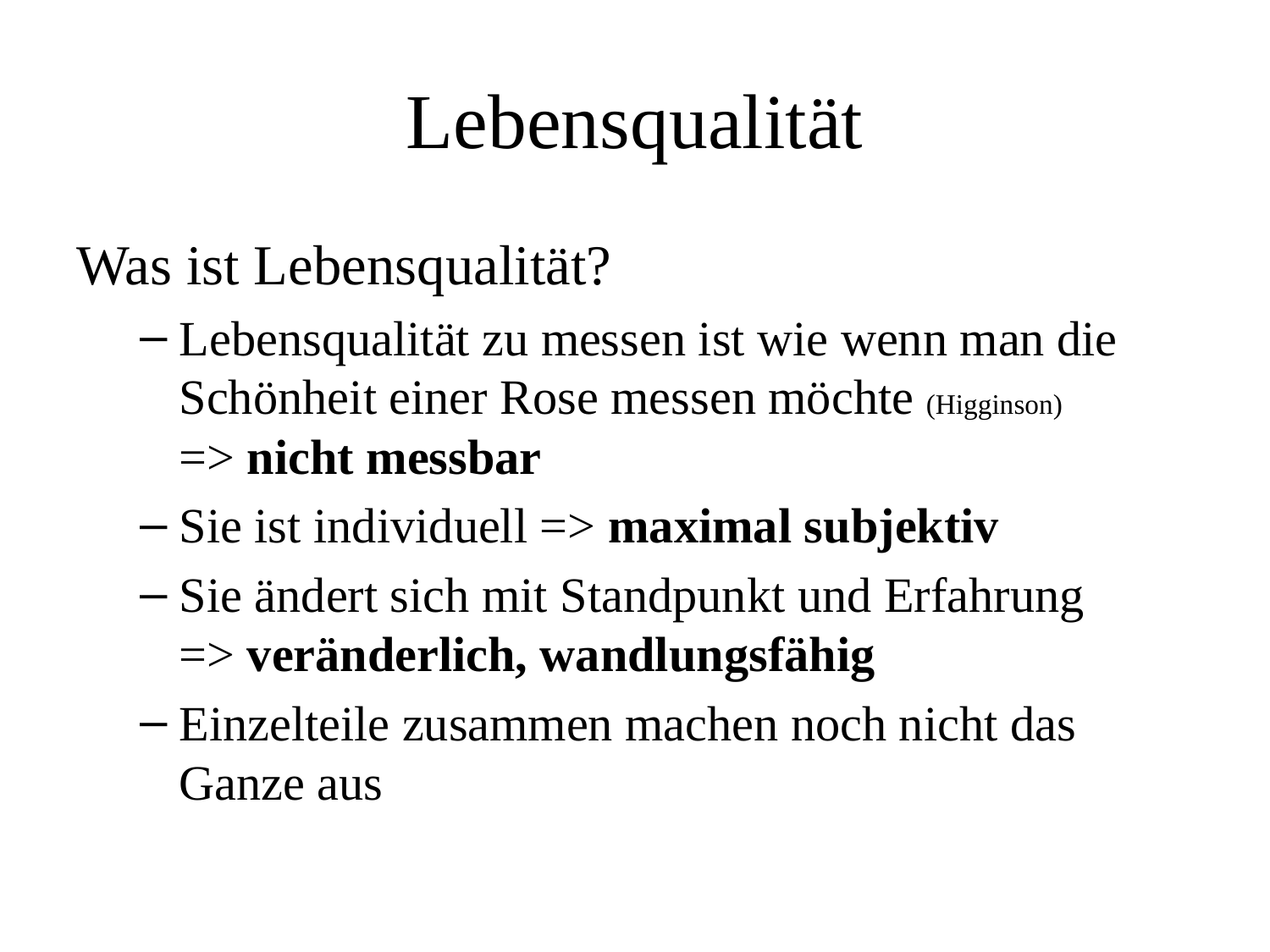

# Lebensqualität
Was ist Lebensqualität?
Lebensqualität zu messen ist wie wenn man die Schönheit einer Rose messen möchte (Higginson)
=> nicht messbar
Sie ist individuell => maximal subjektiv
Sie ändert sich mit Standpunkt und Erfahrung
=> veränderlich, wandlungsfähig
Einzelteile zusammen machen noch nicht das Ganze aus